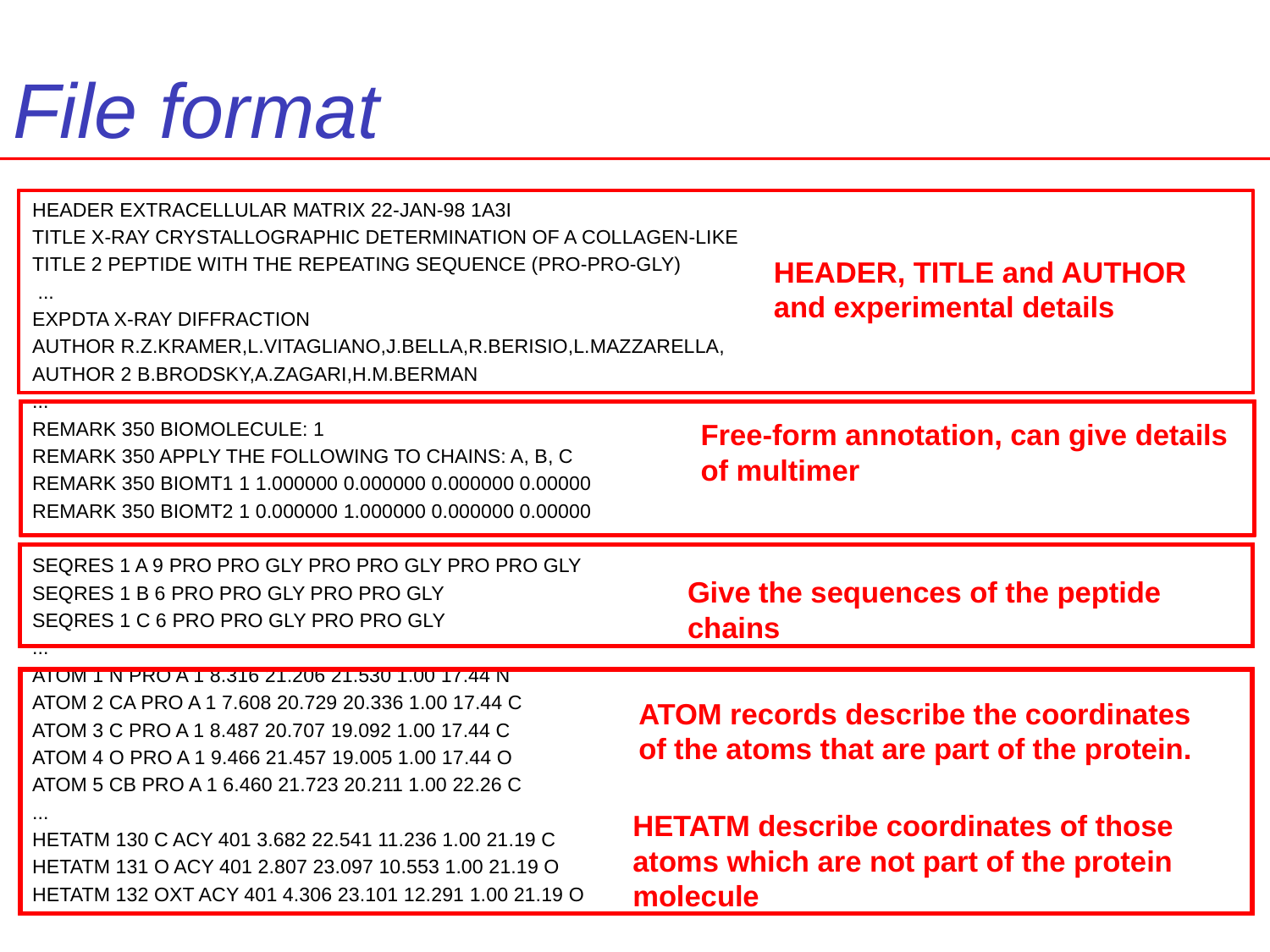

# File format

HEADER EXTRACELLULAR MATRIX 22-JAN-98 1A3I
TITLE X-RAY CRYSTALLOGRAPHIC DETERMINATION OF A COLLAGEN-LIKE
TITLE 2 PEPTIDE WITH THE REPEATING SEQUENCE (PRO-PRO-GLY)
 ...
EXPDTA X-RAY DIFFRACTION
AUTHOR R.Z.KRAMER,L.VITAGLIANO,J.BELLA,R.BERISIO,L.MAZZARELLA,
AUTHOR 2 B.BRODSKY,A.ZAGARI,H.M.BERMAN
...
REMARK 350 BIOMOLECULE: 1
REMARK 350 APPLY THE FOLLOWING TO CHAINS: A, B, C
REMARK 350 BIOMT1 1 1.000000 0.000000 0.000000 0.00000
REMARK 350 BIOMT2 1 0.000000 1.000000 0.000000 0.00000
...
SEQRES 1 A 9 PRO PRO GLY PRO PRO GLY PRO PRO GLY
SEQRES 1 B 6 PRO PRO GLY PRO PRO GLY
SEQRES 1 C 6 PRO PRO GLY PRO PRO GLY
...
ATOM 1 N PRO A 1 8.316 21.206 21.530 1.00 17.44 N
ATOM 2 CA PRO A 1 7.608 20.729 20.336 1.00 17.44 C
ATOM 3 C PRO A 1 8.487 20.707 19.092 1.00 17.44 C
ATOM 4 O PRO A 1 9.466 21.457 19.005 1.00 17.44 O
ATOM 5 CB PRO A 1 6.460 21.723 20.211 1.00 22.26 C
...
HETATM 130 C ACY 401 3.682 22.541 11.236 1.00 21.19 C
HETATM 131 O ACY 401 2.807 23.097 10.553 1.00 21.19 O
HETATM 132 OXT ACY 401 4.306 23.101 12.291 1.00 21.19 O
HEADER, TITLE and AUTHOR and experimental details

Free-form annotation, can give details of multimer

Give the sequences of the peptide chains

ATOM records describe the coordinates of the atoms that are part of the protein.
HETATM describe coordinates of those atoms which are not part of the protein molecule